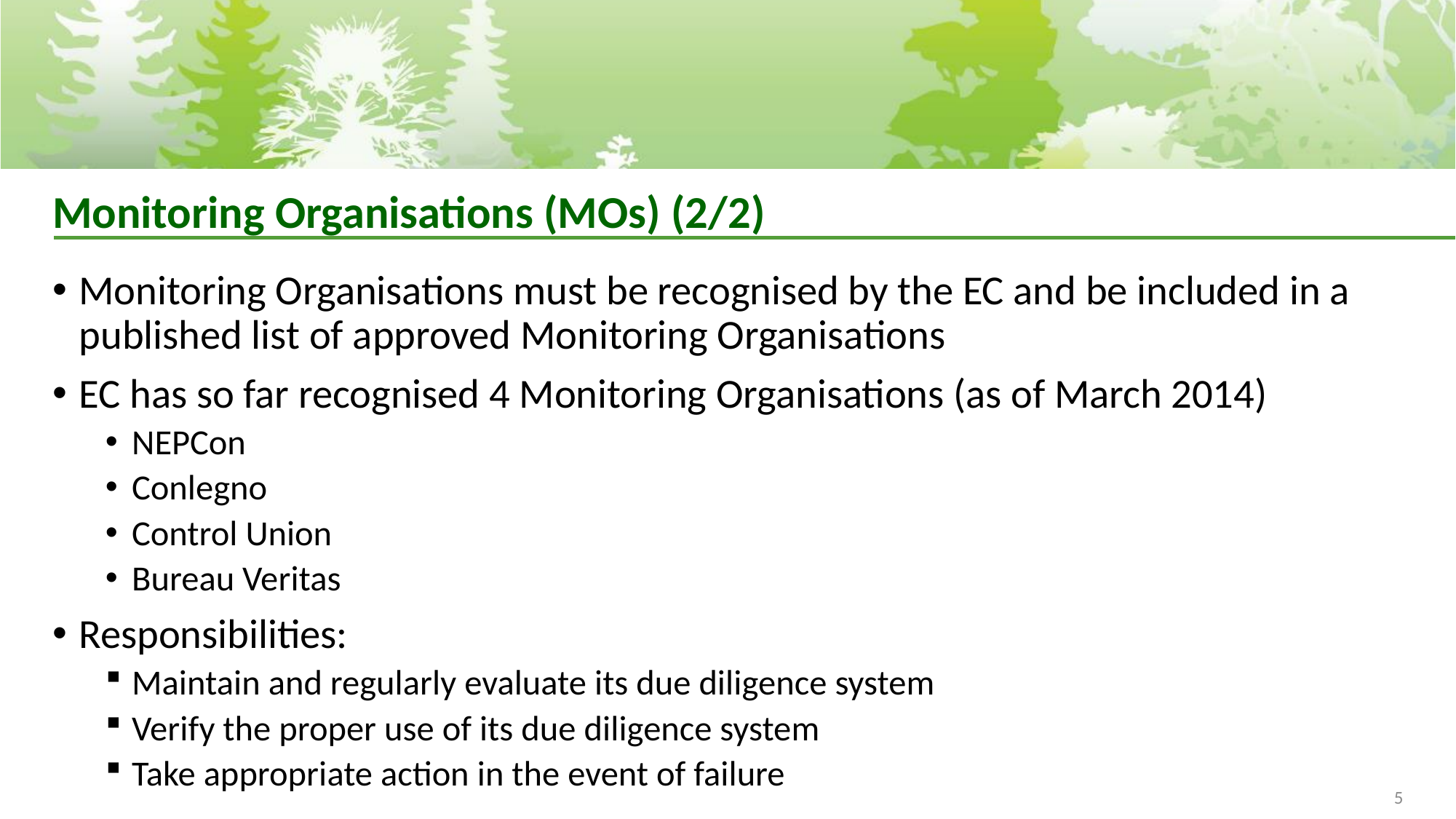

# Monitoring Organisations (MOs) (2/2)
Monitoring Organisations must be recognised by the EC and be included in a published list of approved Monitoring Organisations
EC has so far recognised 4 Monitoring Organisations (as of March 2014)
NEPCon
Conlegno
Control Union
Bureau Veritas
Responsibilities:
Maintain and regularly evaluate its due diligence system
Verify the proper use of its due diligence system
Take appropriate action in the event of failure

5